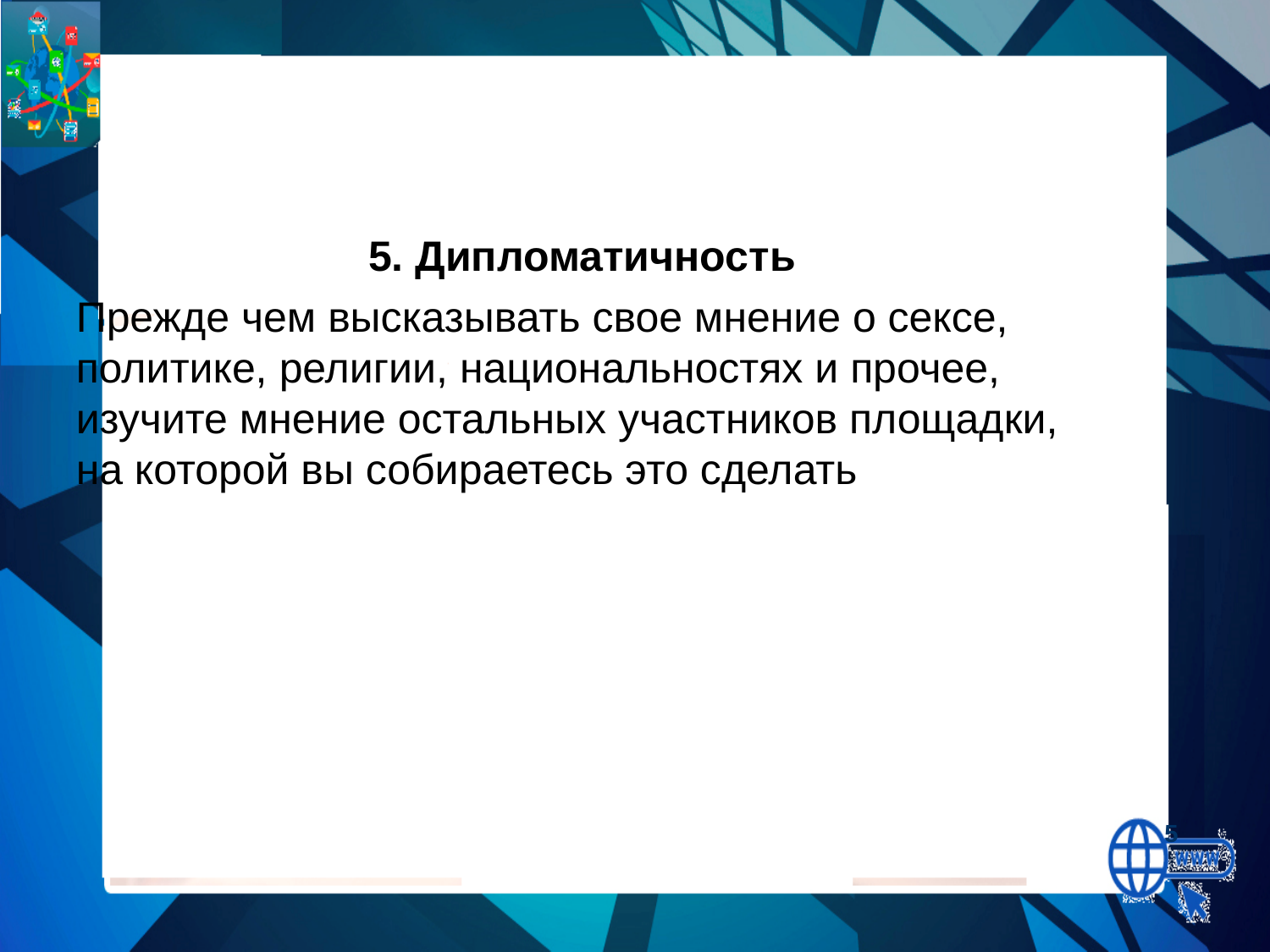

5. Дипломатичность
Прежде чем высказывать свое мнение о сексе, политике, религии, национальностях и прочее, изучите мнение остальных участников площадки, на которой вы собираетесь это сделать
5